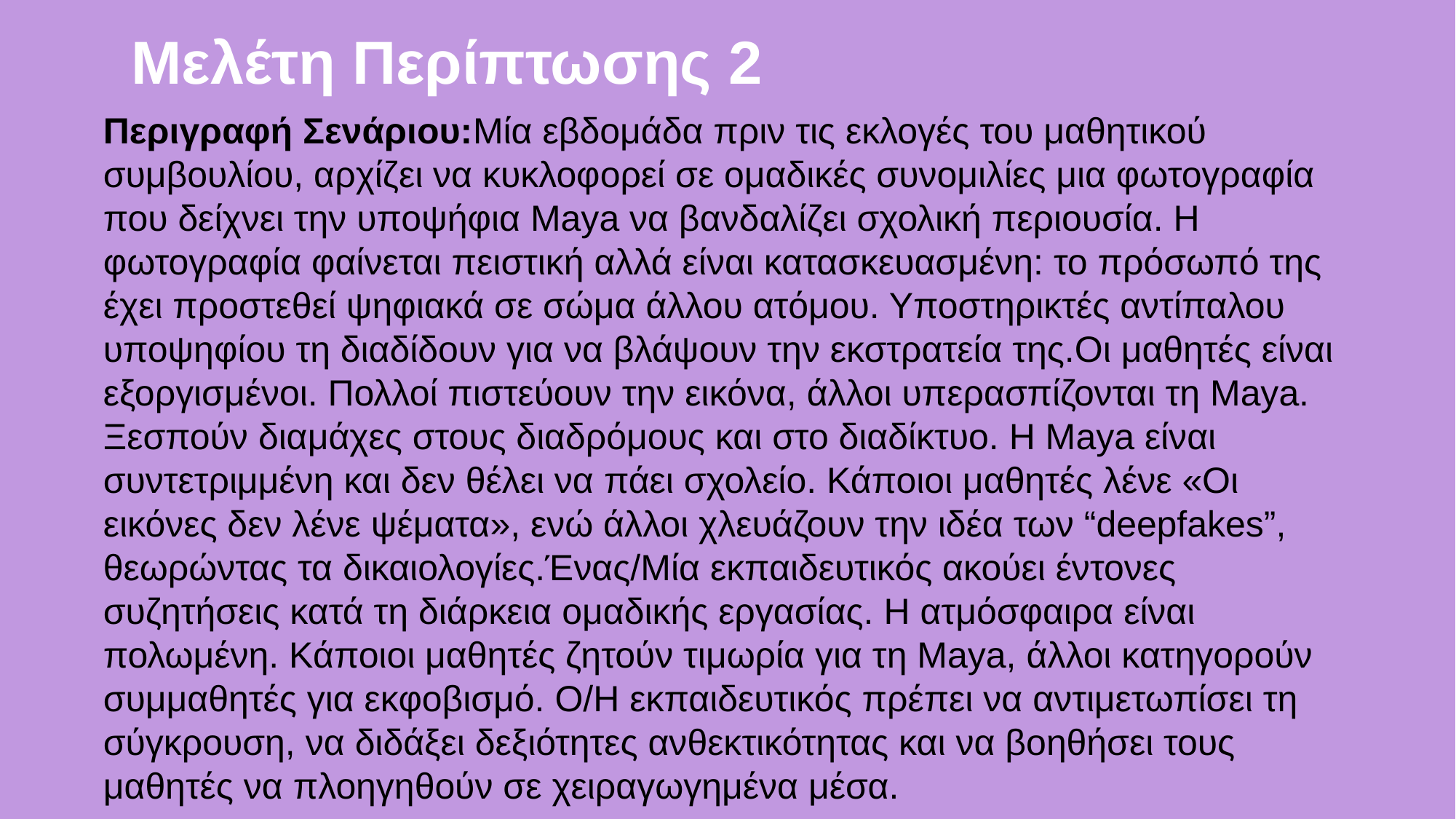

Μελέτη Περίπτωσης 2
Περιγραφή Σενάριου:Μία εβδομάδα πριν τις εκλογές του μαθητικού συμβουλίου, αρχίζει να κυκλοφορεί σε ομαδικές συνομιλίες μια φωτογραφία που δείχνει την υποψήφια Maya να βανδαλίζει σχολική περιουσία. Η φωτογραφία φαίνεται πειστική αλλά είναι κατασκευασμένη: το πρόσωπό της έχει προστεθεί ψηφιακά σε σώμα άλλου ατόμου. Υποστηρικτές αντίπαλου υποψηφίου τη διαδίδουν για να βλάψουν την εκστρατεία της.Οι μαθητές είναι εξοργισμένοι. Πολλοί πιστεύουν την εικόνα, άλλοι υπερασπίζονται τη Maya. Ξεσπούν διαμάχες στους διαδρόμους και στο διαδίκτυο. Η Maya είναι συντετριμμένη και δεν θέλει να πάει σχολείο. Κάποιοι μαθητές λένε «Οι εικόνες δεν λένε ψέματα», ενώ άλλοι χλευάζουν την ιδέα των “deepfakes”, θεωρώντας τα δικαιολογίες.Ένας/Μία εκπαιδευτικός ακούει έντονες συζητήσεις κατά τη διάρκεια ομαδικής εργασίας. Η ατμόσφαιρα είναι πολωμένη. Κάποιοι μαθητές ζητούν τιμωρία για τη Maya, άλλοι κατηγορούν συμμαθητές για εκφοβισμό. Ο/Η εκπαιδευτικός πρέπει να αντιμετωπίσει τη σύγκρουση, να διδάξει δεξιότητες ανθεκτικότητας και να βοηθήσει τους μαθητές να πλοηγηθούν σε χειραγωγημένα μέσα.